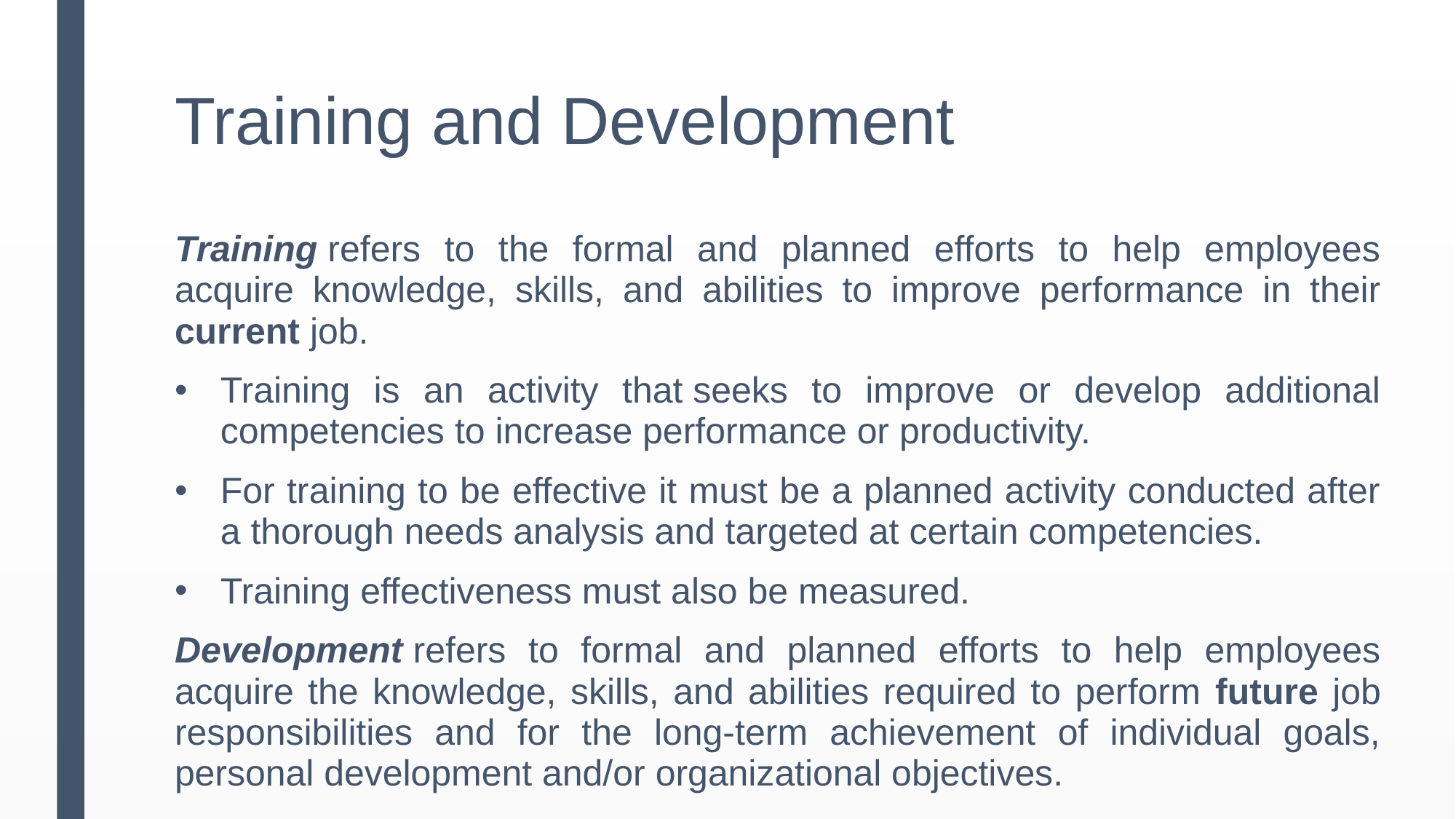

# Training and Development
Training refers to the formal and planned efforts to help employees acquire knowledge, skills, and abilities to improve performance in their current job.
Training is an activity that seeks to improve or develop additional competencies to increase performance or productivity.
For training to be effective it must be a planned activity conducted after a thorough needs analysis and targeted at certain competencies.
Training effectiveness must also be measured.
Development refers to formal and planned efforts to help employees acquire the knowledge, skills, and abilities required to perform future job responsibilities and for the long-term achievement of individual goals, personal development and/or organizational objectives.